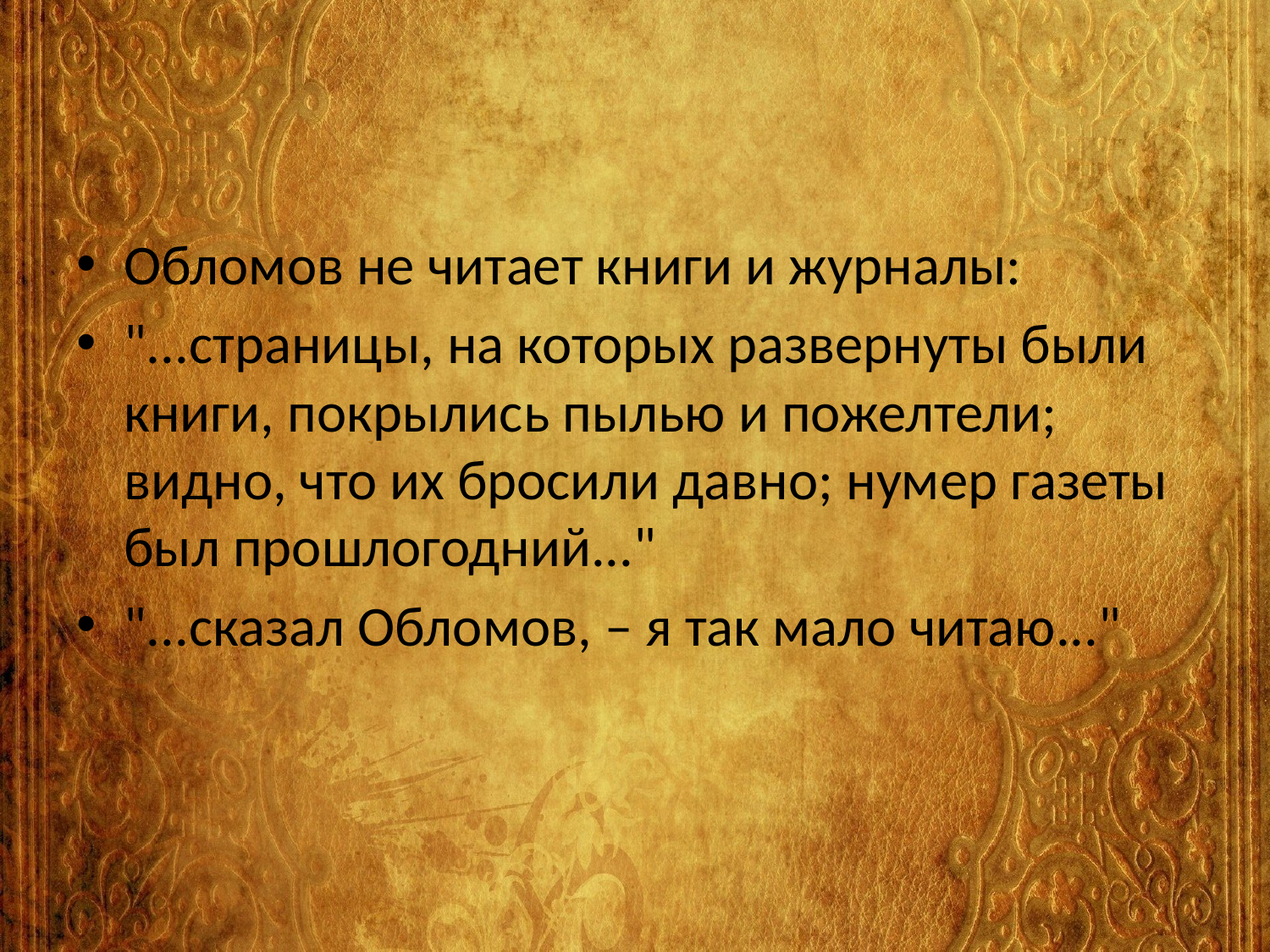

#
Обломов не читает книги и журналы:
"...страницы, на которых развернуты были книги, покрылись пылью и пожелтели; видно, что их бросили давно; нумер газеты был прошлогодний..."
"...сказал Обломов, – я так мало читаю..."